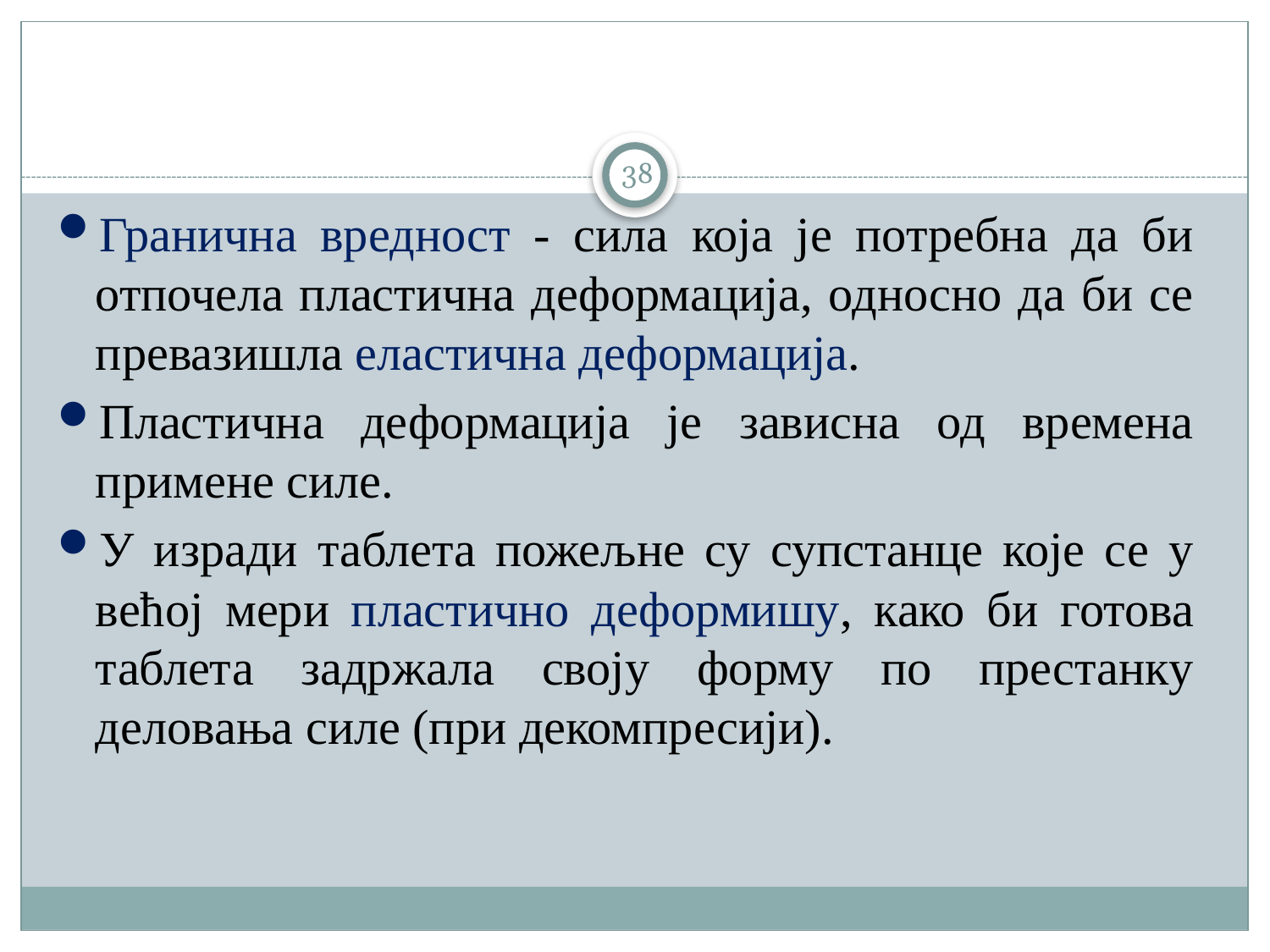

38
Гранична вредност - сила која је потребна да би отпочела пластична деформација, односно да би се превазишла еластична деформација.
Пластична деформација је зависна од времена примене силе.
У изради таблета пожељне су супстанце које се у већој мери пластично деформишу, како би готова таблета задржала своју форму по престанку деловања силе (при декомпресији).